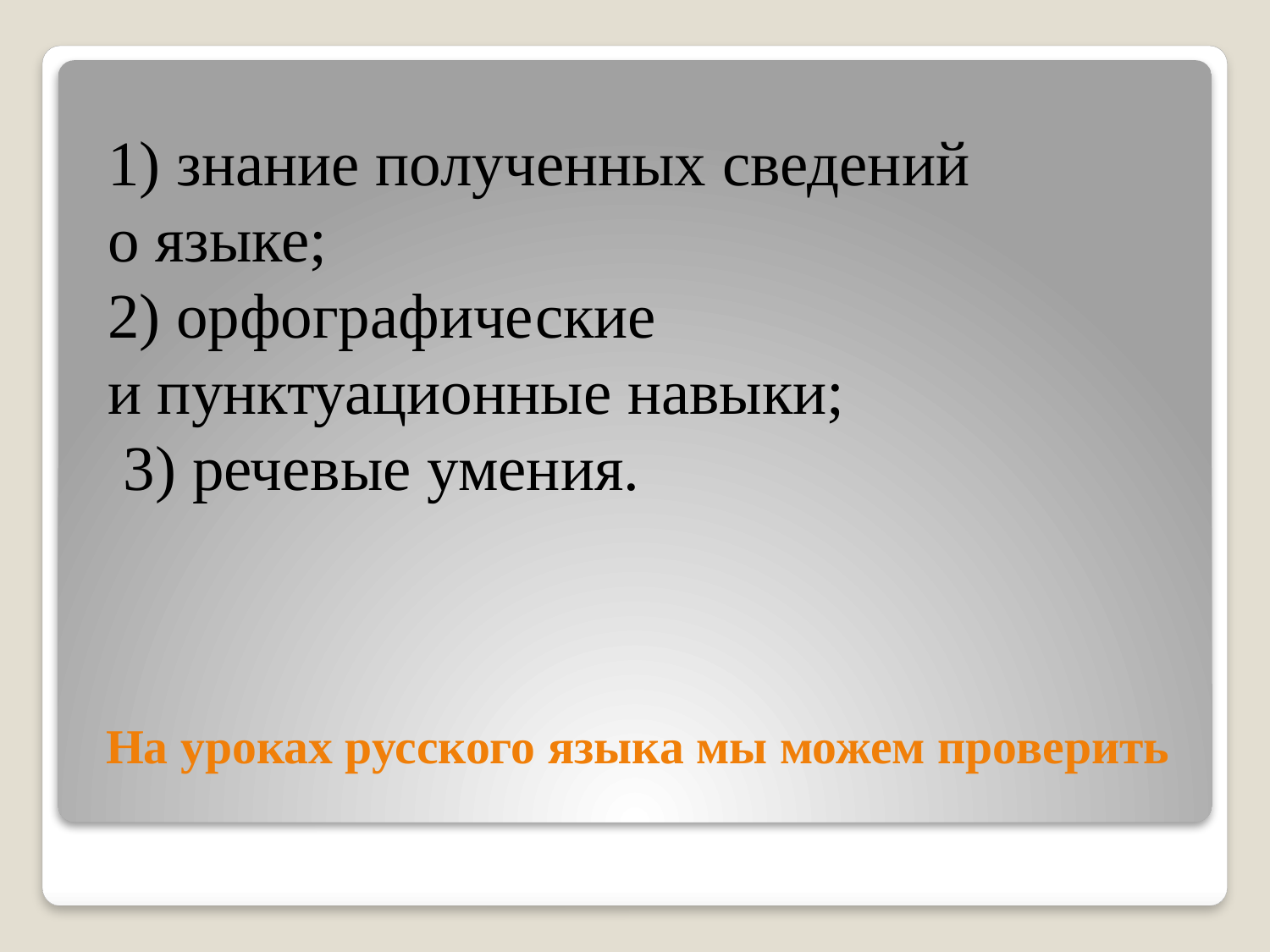

1) знание полученных сведений о языке;
2) орфографические и пунктуационные навыки;
 3) речевые умения.
# На уроках русского языка мы можем проверить